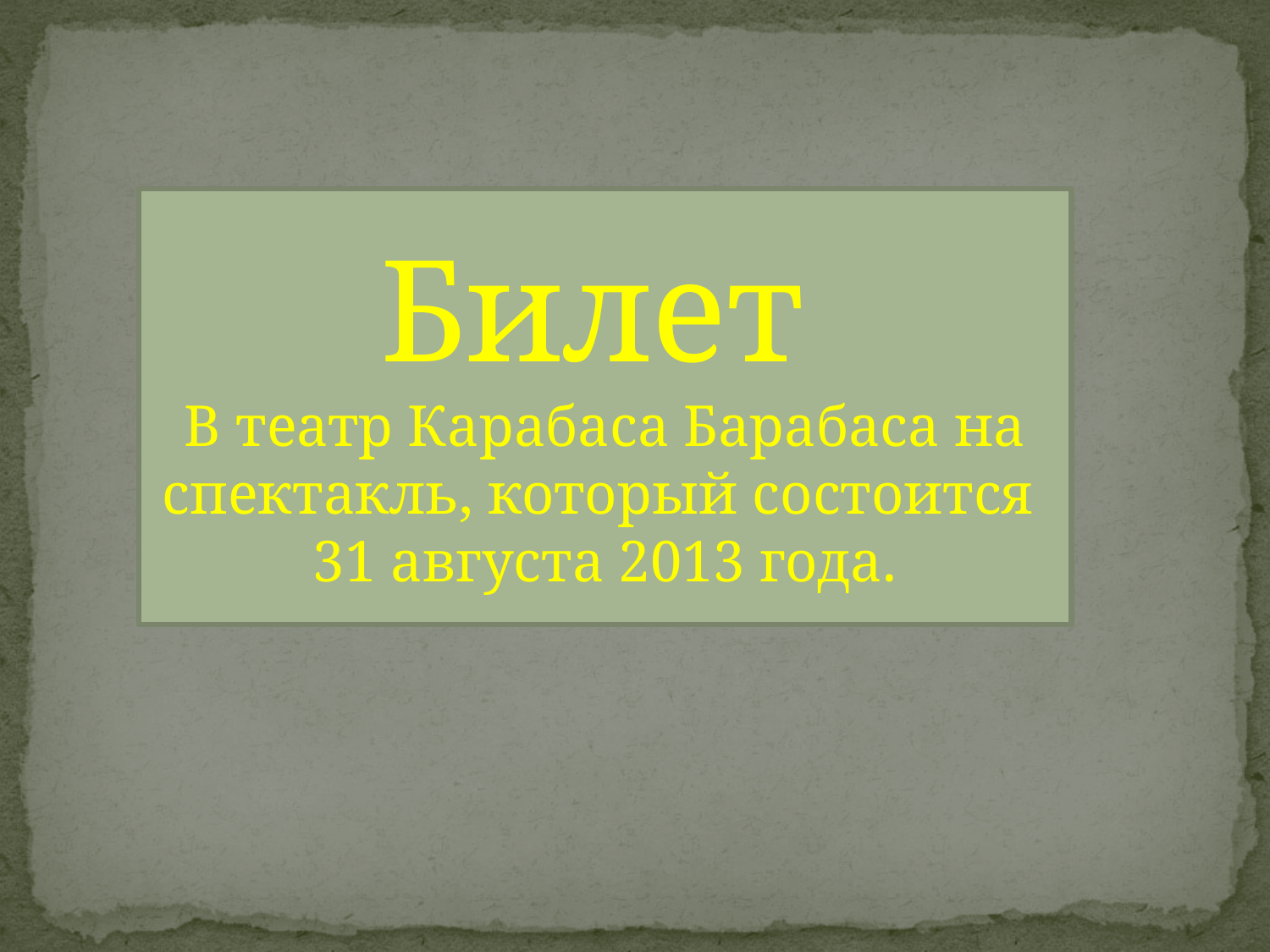

Билет
В театр Карабаса Барабаса на спектакль, который состоится
31 августа 2013 года.